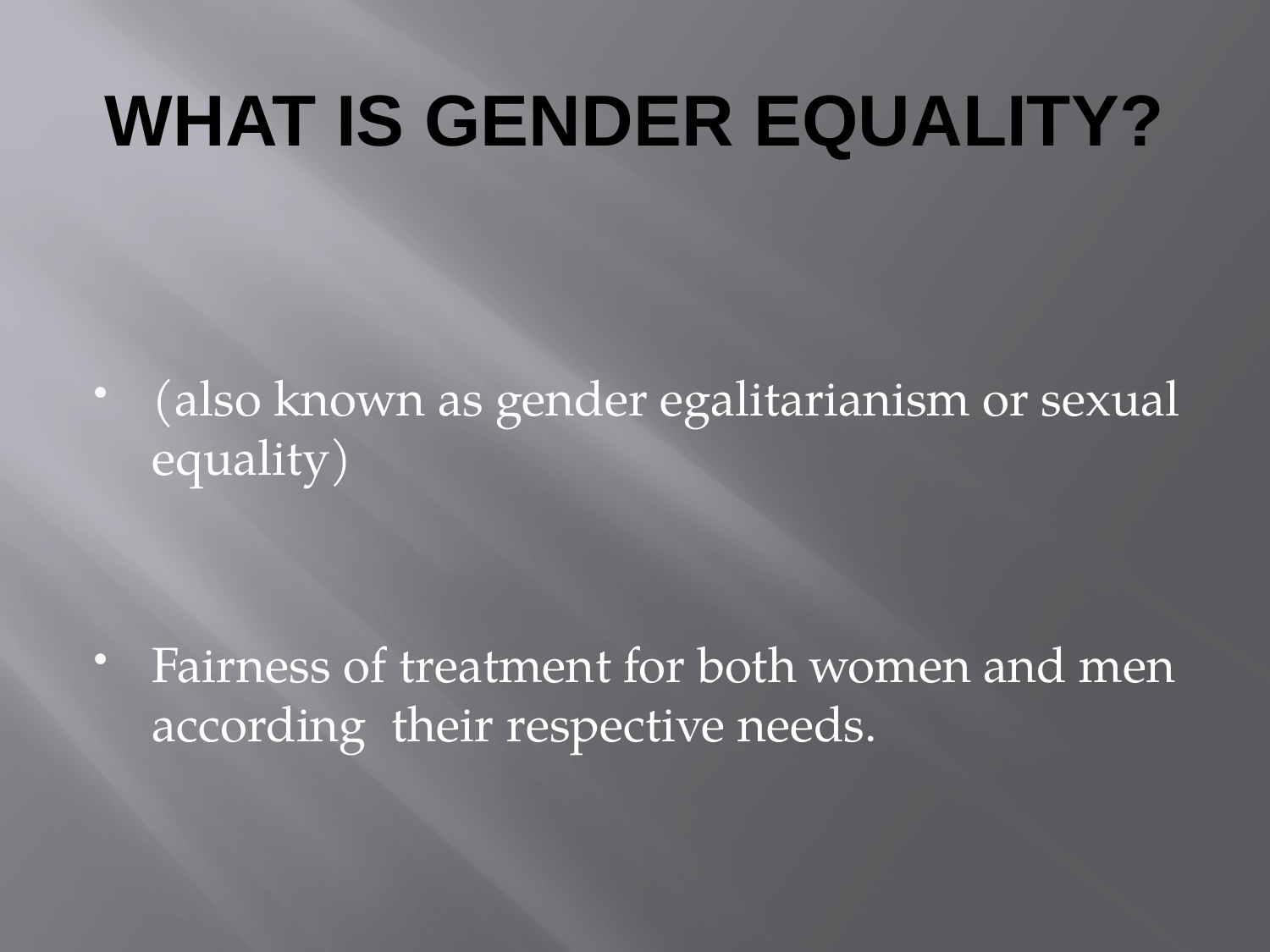

# WHAT IS GENDER EQUALITY?

(also known as gender egalitarianism or sexual equality)

Fairness of treatment for both women and men according  their respective needs.